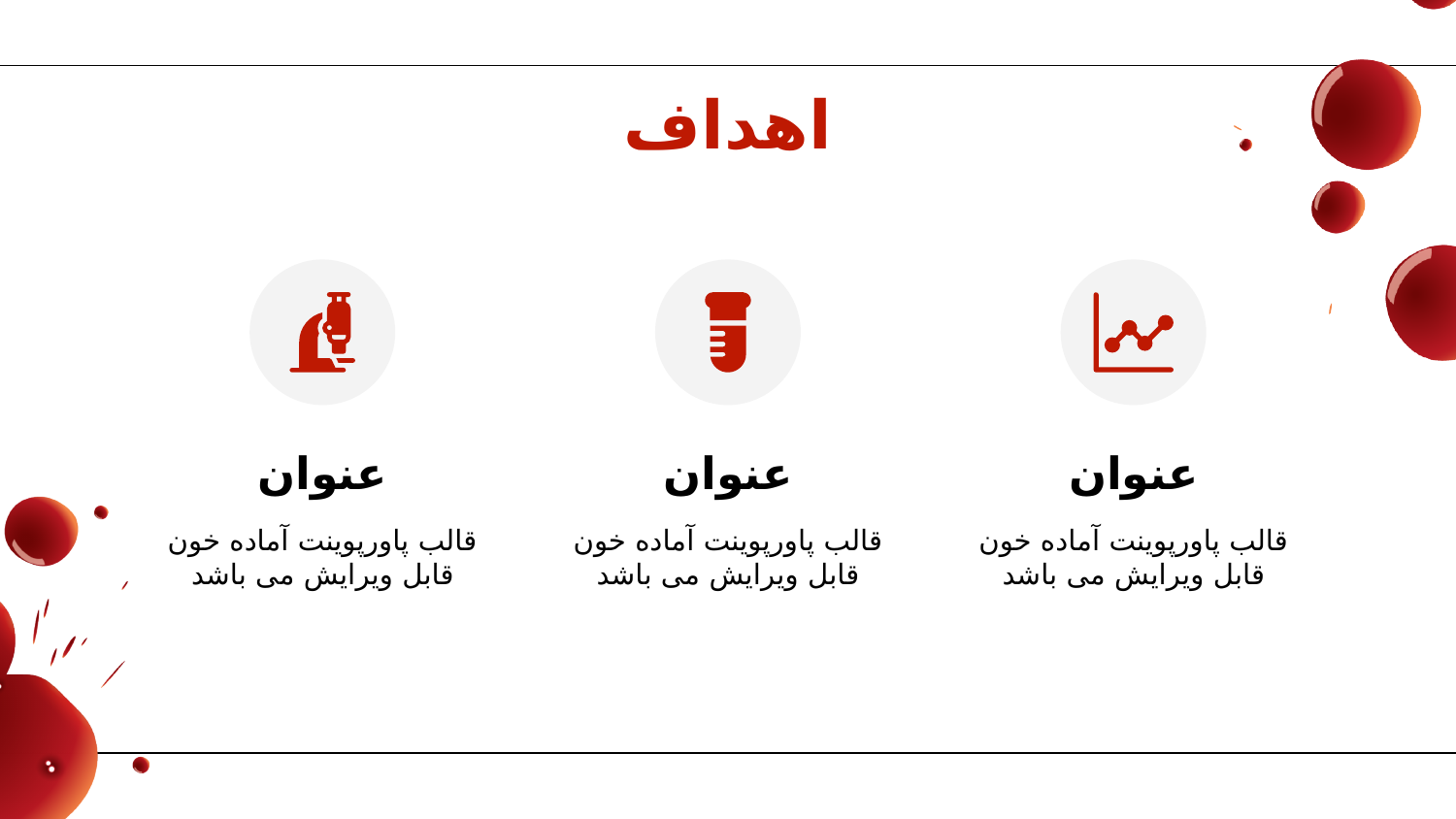

# اهداف

عنوان
عنوان
عنوان
قالب پاورپوینت آماده خون قابل ویرایش می باشد
قالب پاورپوینت آماده خون قابل ویرایش می باشد
قالب پاورپوینت آماده خون قابل ویرایش می باشد